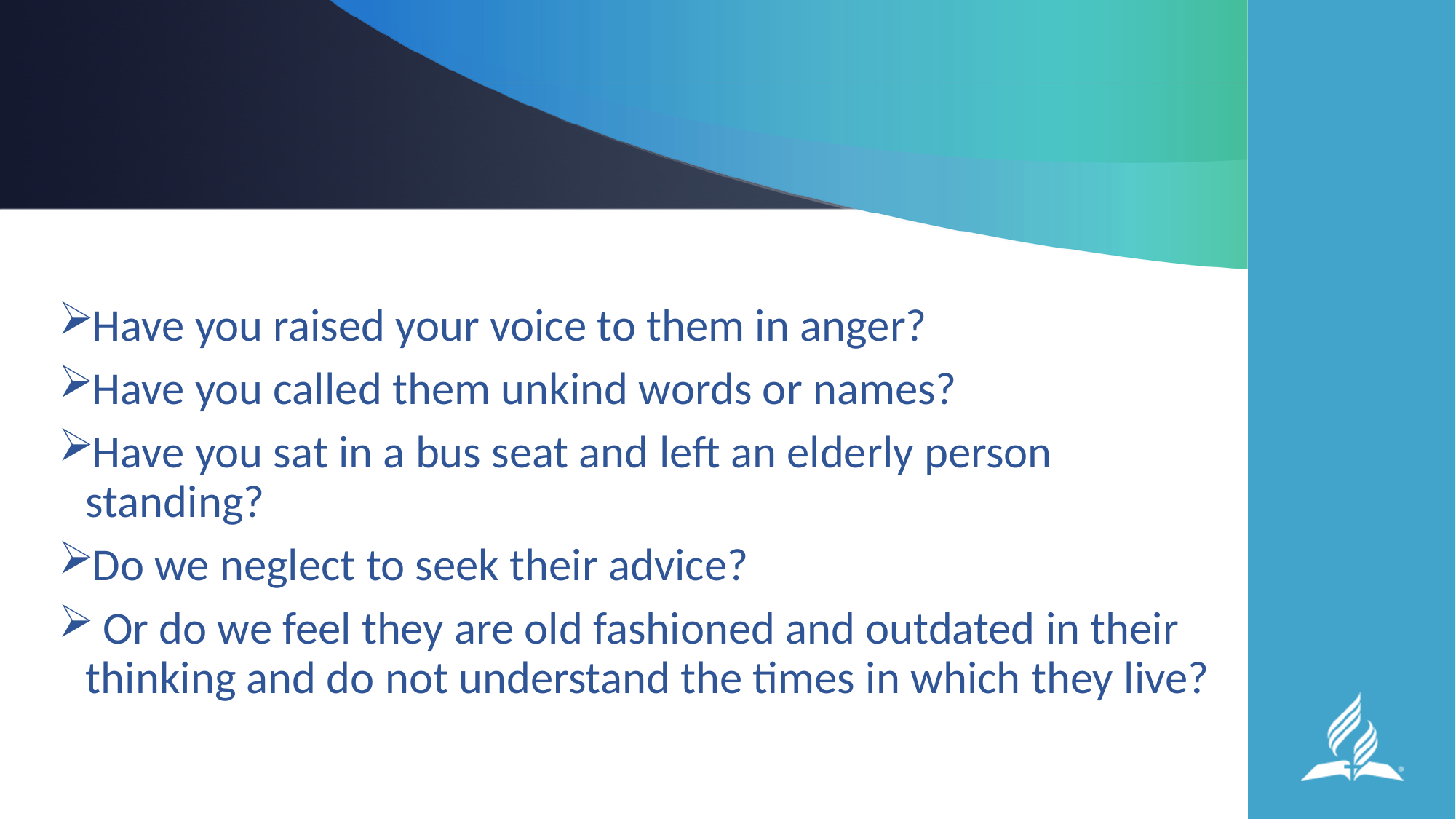

#

Have you raised your voice to them in anger?
Have you called them unkind words or names?
Have you sat in a bus seat and left an elderly person standing?
Do we neglect to seek their advice?
 Or do we feel they are old fashioned and outdated in their thinking and do not understand the times in which they live?